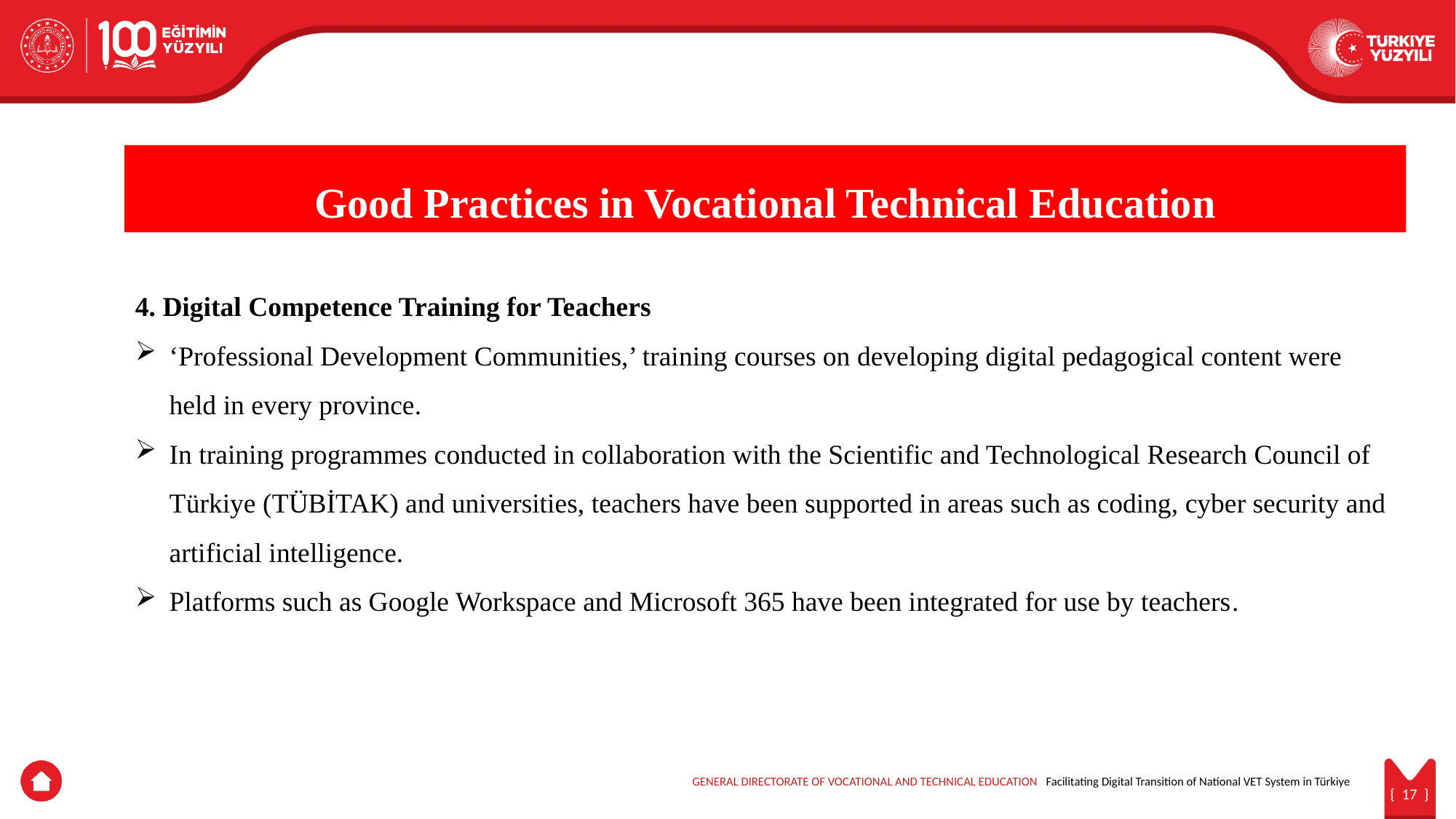

Good Practices in Vocational Technical Education
4. Digital Competence Training for Teachers
‘Professional Development Communities,’ training courses on developing digital pedagogical content were held in every province.
In training programmes conducted in collaboration with the Scientific and Technological Research Council of Türkiye (TÜBİTAK) and universities, teachers have been supported in areas such as coding, cyber security and artificial intelligence.
Platforms such as Google Workspace and Microsoft 365 have been integrated for use by teachers.
GENERAL DIRECTORATE OF VOCATIONAL AND TECHNICAL EDUCATION   Facilitating Digital Transition of National VET System in Türkiye